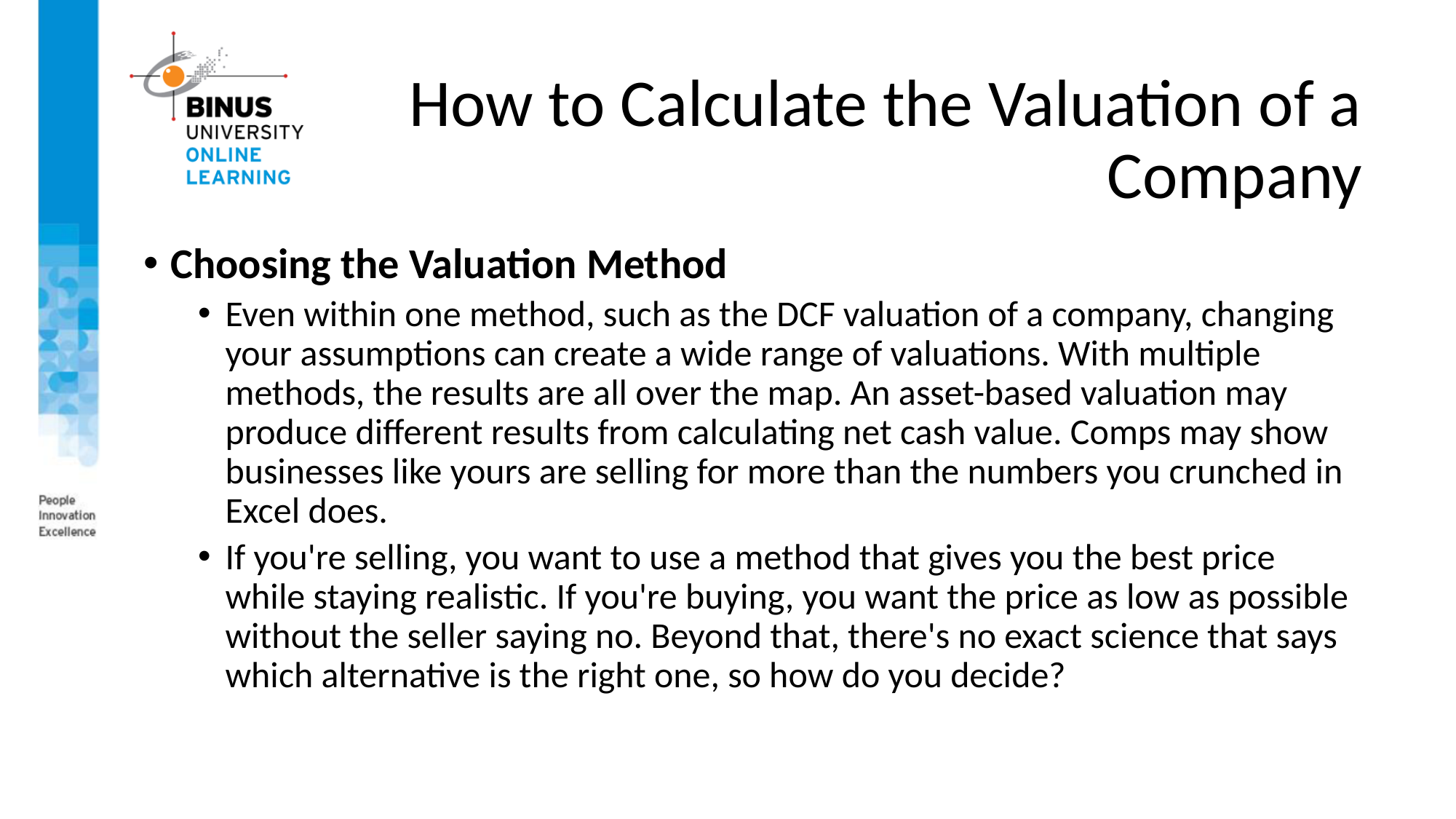

How to Calculate the Valuation of a Company
Choosing the Valuation Method
Even within one method, such as the DCF valuation of a company, changing your assumptions can create a wide range of valuations. With multiple methods, the results are all over the map. An asset-based valuation may produce different results from calculating net cash value. Comps may show businesses like yours are selling for more than the numbers you crunched in Excel does.
If you're selling, you want to use a method that gives you the best price while staying realistic. If you're buying, you want the price as low as possible without the seller saying no. Beyond that, there's no exact science that says which alternative is the right one, so how do you decide?